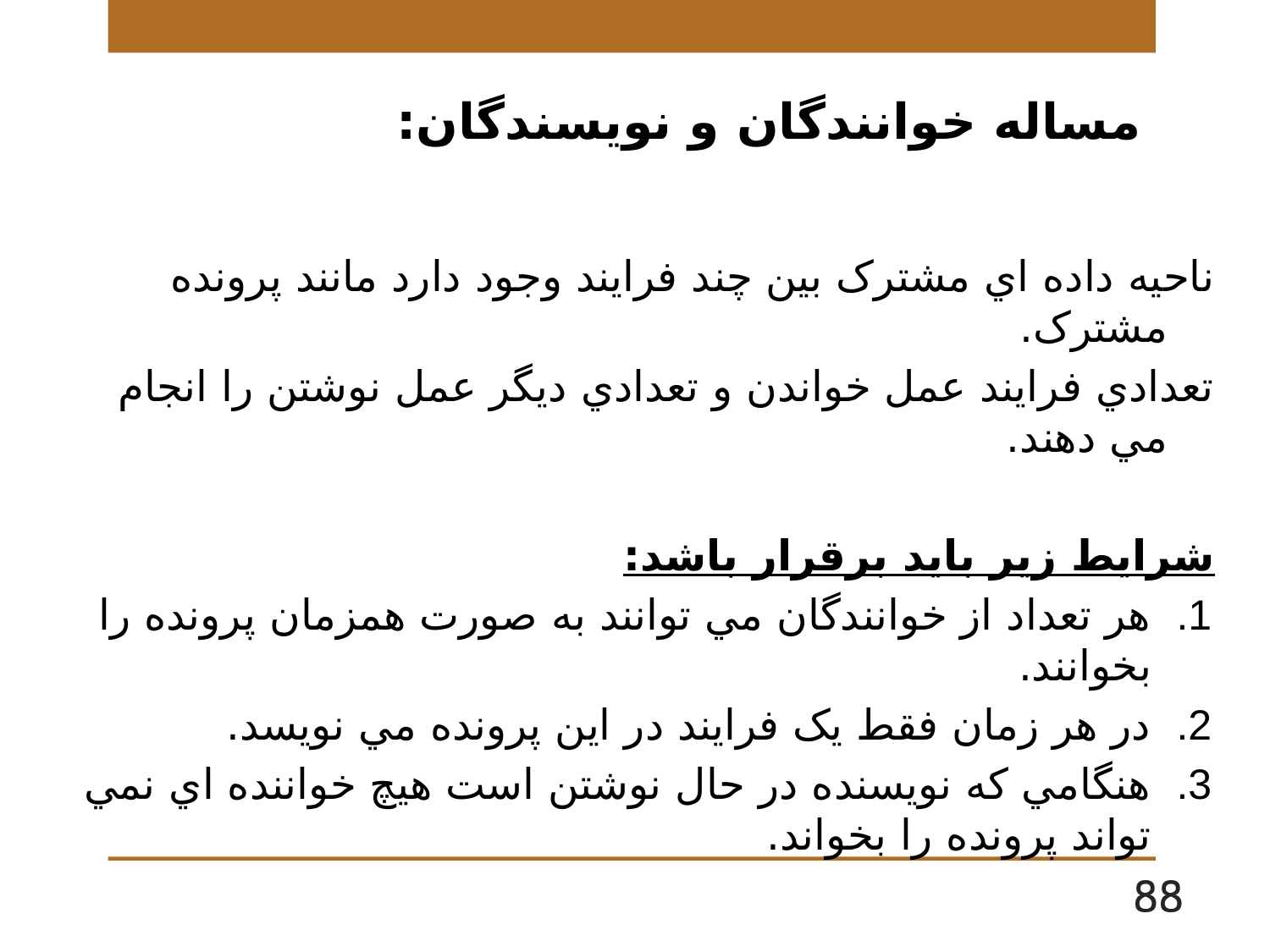

# مساله خوانندگان و نويسندگان:
ناحيه داده اي مشترک بين چند فرايند وجود دارد مانند پرونده مشترک.
تعدادي فرايند عمل خواندن و تعدادي ديگر عمل نوشتن را انجام مي دهند.

شرایط زیر باید برقرار باشد:
هر تعداد از خوانندگان مي توانند به صورت همزمان پرونده را بخوانند.
در هر زمان فقط يک فرايند در اين پرونده مي نويسد.
هنگامي که نويسنده در حال نوشتن است هيچ خواننده اي نمي تواند پرونده را بخواند.
88